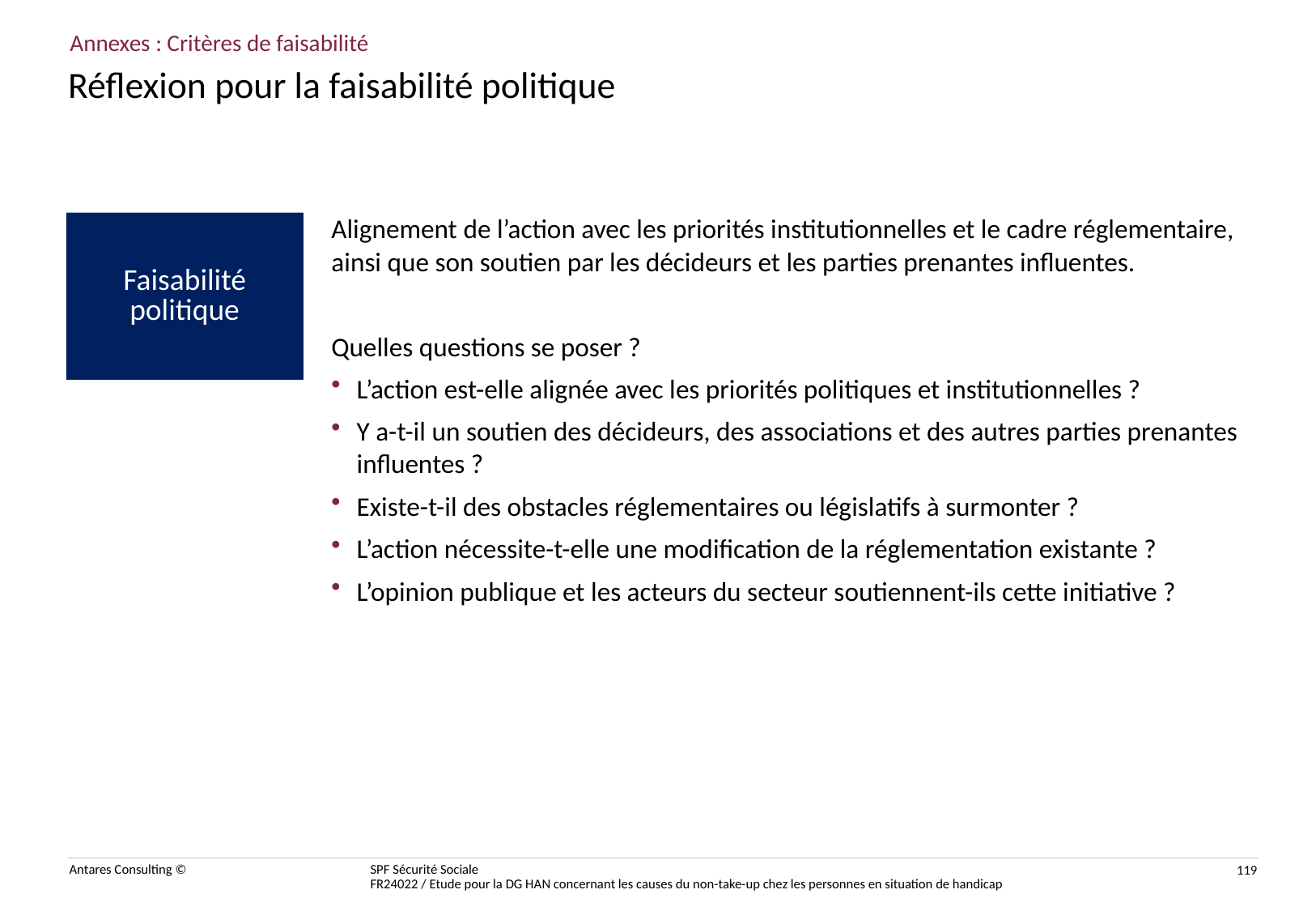

Annexes : Critères de faisabilité
# Réflexion pour la faisabilité politique
Alignement de l’action avec les priorités institutionnelles et le cadre réglementaire, ainsi que son soutien par les décideurs et les parties prenantes influentes.

Quelles questions se poser ?
L’action est-elle alignée avec les priorités politiques et institutionnelles ?
Y a-t-il un soutien des décideurs, des associations et des autres parties prenantes influentes ?
Existe-t-il des obstacles réglementaires ou législatifs à surmonter ?
L’action nécessite-t-elle une modification de la réglementation existante ?
L’opinion publique et les acteurs du secteur soutiennent-ils cette initiative ?
Faisabilité politique